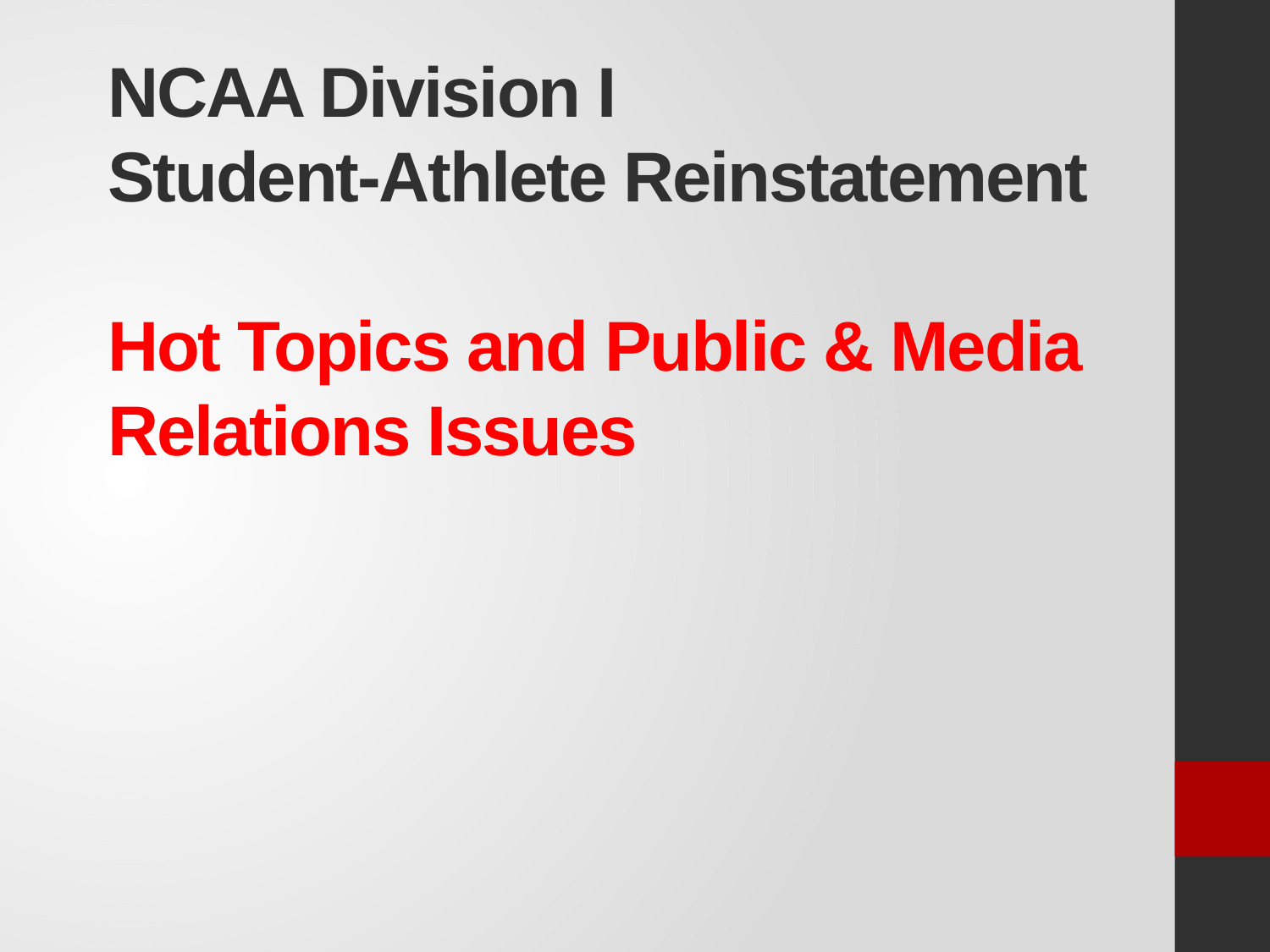

# NCAA Division I Student-Athlete Reinstatement Hot Topics and Public & Media Relations Issues